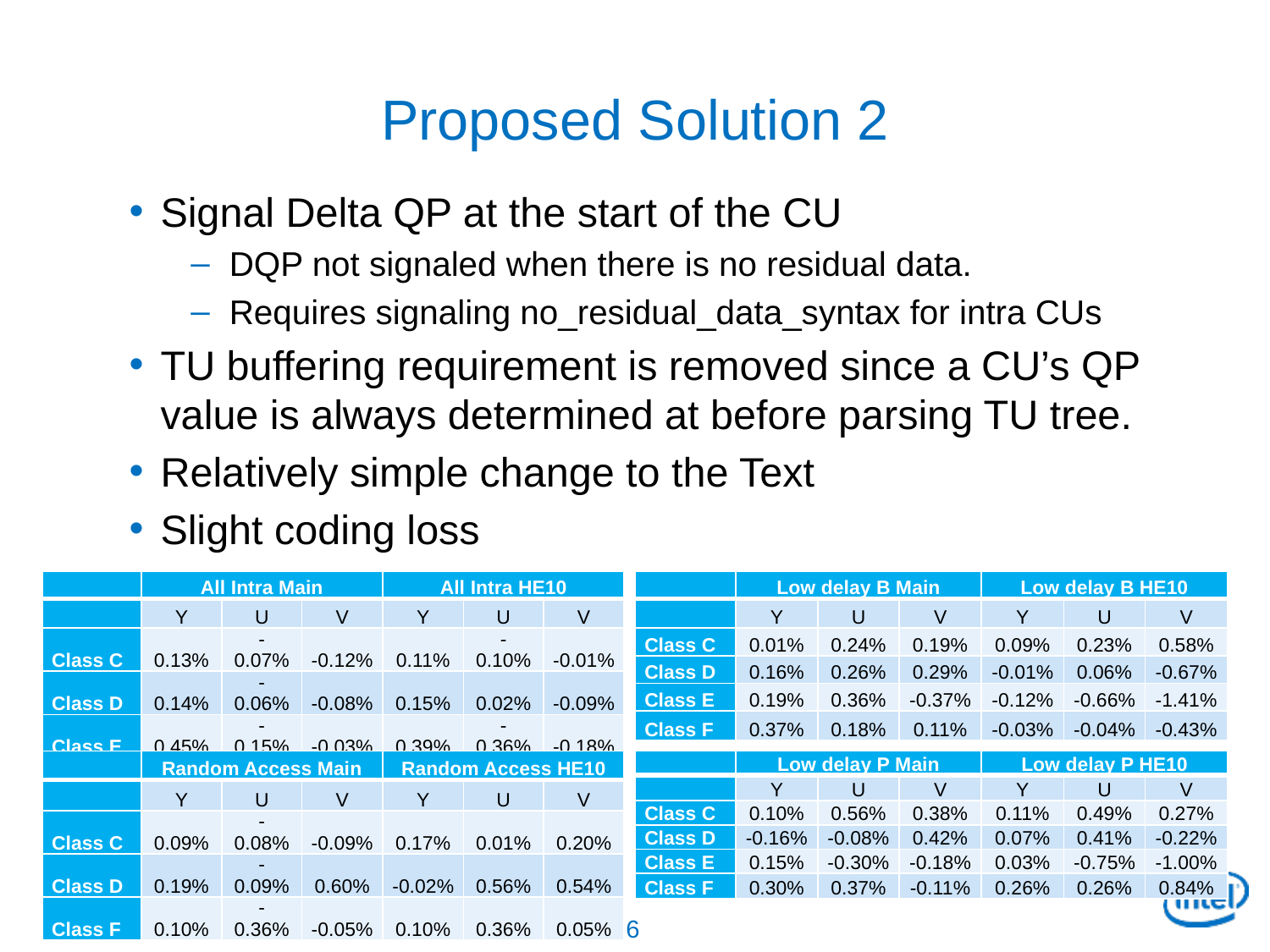

# Proposed Solution 2
Signal Delta QP at the start of the CU
DQP not signaled when there is no residual data.
Requires signaling no_residual_data_syntax for intra CUs
TU buffering requirement is removed since a CU’s QP value is always determined at before parsing TU tree.
Relatively simple change to the Text
Slight coding loss
|  | All Intra Main |  |  | All Intra HE10 |  |  |
| --- | --- | --- | --- | --- | --- | --- |
|  | Y | U | V | Y | U | V |
| Class C | 0.13% | -0.07% | -0.12% | 0.11% | -0.10% | -0.01% |
| Class D | 0.14% | -0.06% | -0.08% | 0.15% | 0.02% | -0.09% |
| Class E | 0.45% | -0.15% | -0.03% | 0.39% | -0.36% | -0.18% |
| Class F | 0.23% | 0.43% | 0.35% | 0.21% | 0.54% | 0.21% |
|  | Low delay B Main |  |  | Low delay B HE10 |  |  |
| --- | --- | --- | --- | --- | --- | --- |
|  | Y | U | V | Y | U | V |
| Class C | 0.01% | 0.24% | 0.19% | 0.09% | 0.23% | 0.58% |
| Class D | 0.16% | 0.26% | 0.29% | -0.01% | 0.06% | -0.67% |
| Class E | 0.19% | 0.36% | -0.37% | -0.12% | -0.66% | -1.41% |
| Class F | 0.37% | 0.18% | 0.11% | -0.03% | -0.04% | -0.43% |
|  | Random Access Main |  |  | Random Access HE10 |  |  |
| --- | --- | --- | --- | --- | --- | --- |
|  | Y | U | V | Y | U | V |
| Class C | 0.09% | -0.08% | -0.09% | 0.17% | 0.01% | 0.20% |
| Class D | 0.19% | -0.09% | 0.60% | -0.02% | 0.56% | 0.54% |
| Class F | 0.10% | -0.36% | -0.05% | 0.10% | 0.36% | 0.05% |
|  | Low delay P Main |  |  | Low delay P HE10 |  |  |
| --- | --- | --- | --- | --- | --- | --- |
|  | Y | U | V | Y | U | V |
| Class C | 0.10% | 0.56% | 0.38% | 0.11% | 0.49% | 0.27% |
| Class D | -0.16% | -0.08% | 0.42% | 0.07% | 0.41% | -0.22% |
| Class E | 0.15% | -0.30% | -0.18% | 0.03% | -0.75% | -1.00% |
| Class F | 0.30% | 0.37% | -0.11% | 0.26% | 0.26% | 0.84% |